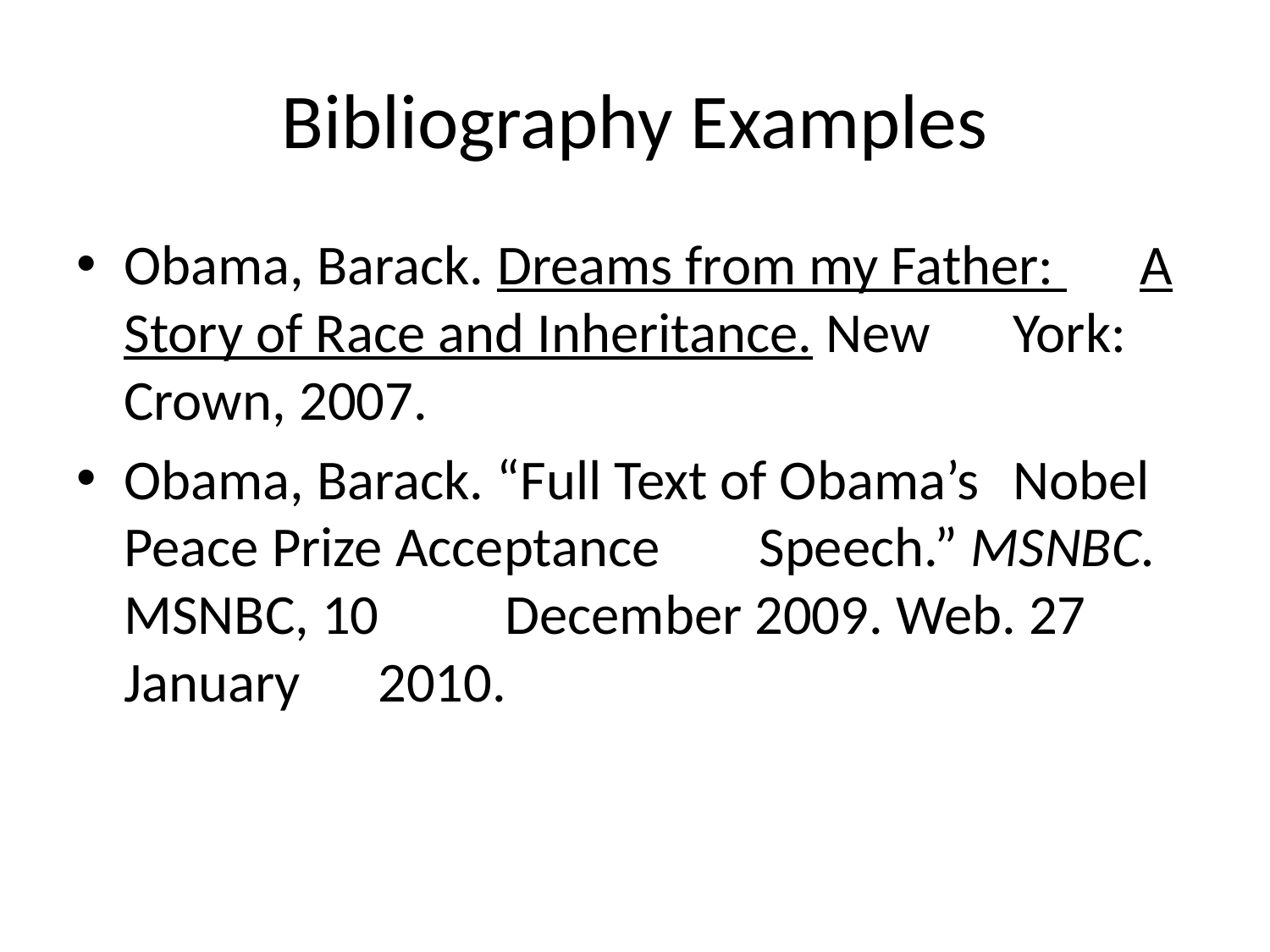

# Bibliography Examples
Obama, Barack. Dreams from my Father: 	A Story of Race and Inheritance. New 	York: Crown, 2007.
Obama, Barack. “Full Text of Obama’s 	Nobel Peace Prize Acceptance 	Speech.” MSNBC.  MSNBC, 10 	December 2009. Web. 27 January 	2010.